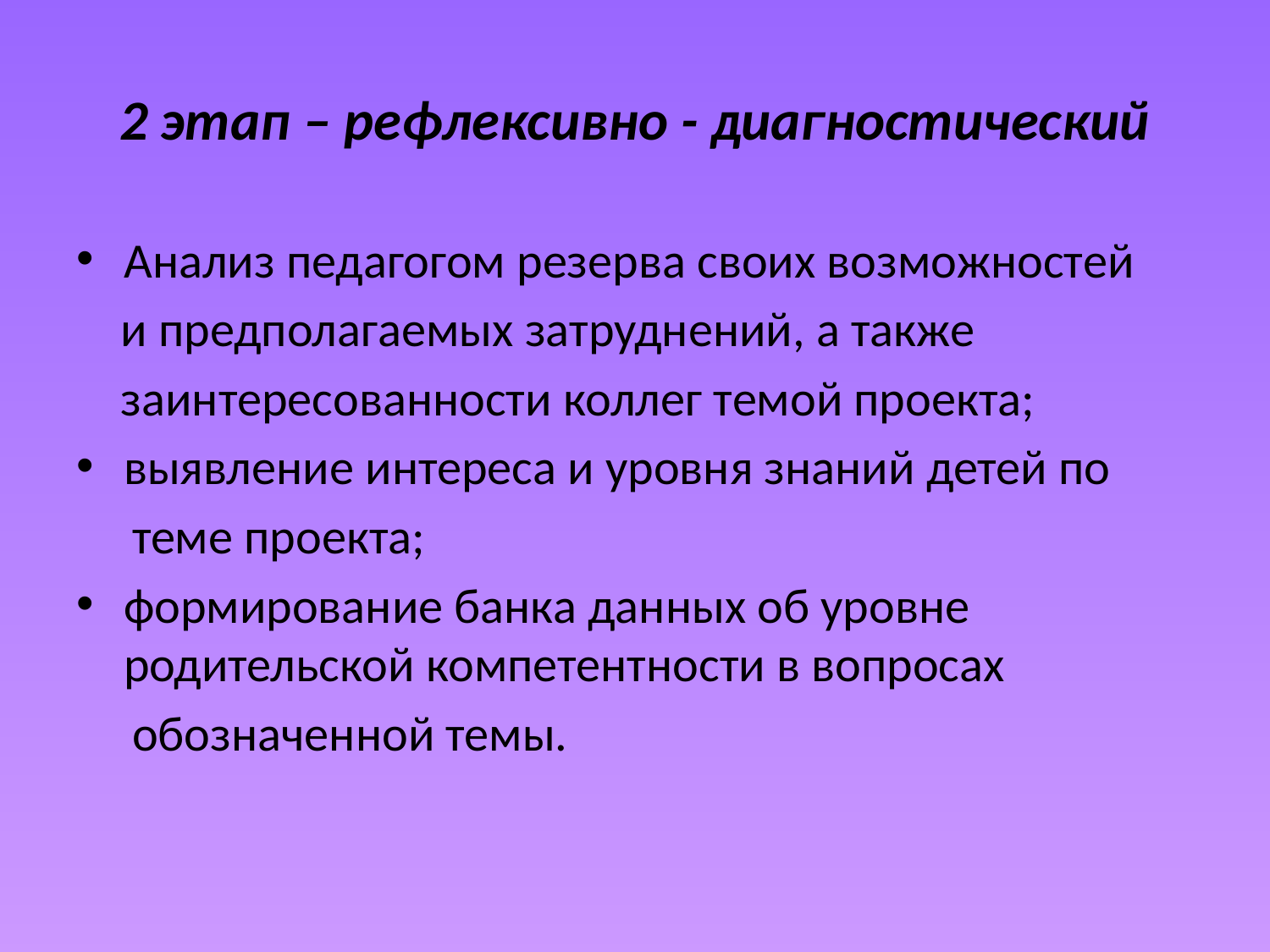

# 2 этап – рефлексивно - диагностический
Анализ педагогом резерва своих возможностей
    и предполагаемых затруднений, а также
    заинтересованности коллег темой проекта;
выявление интереса и уровня знаний детей по
     теме проекта;
формирование банка данных об уровне родительской компетентности в вопросах
     обозначенной темы.